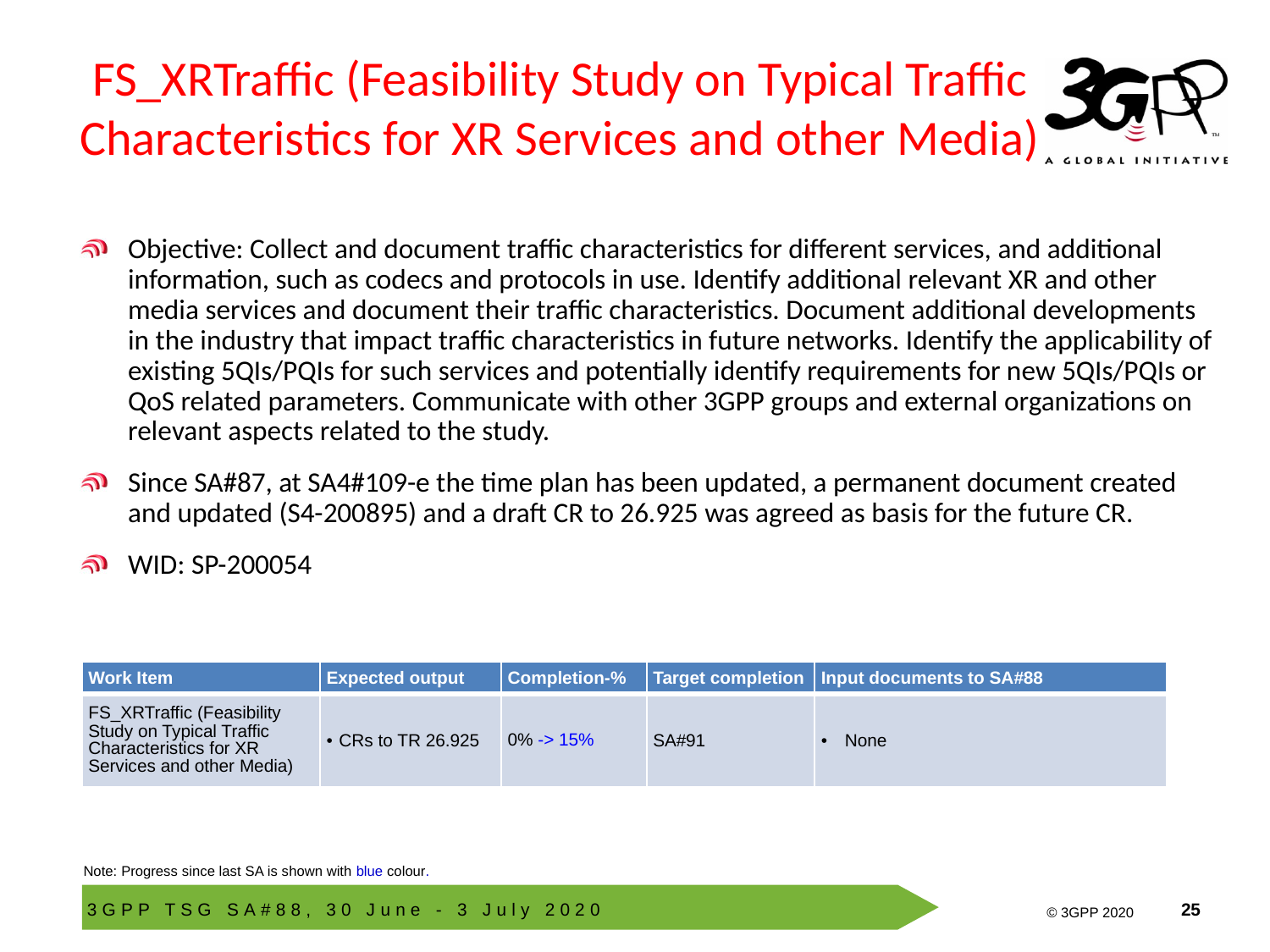

# FS_XRTraffic (Feasibility Study on Typical Traffic Characteristics for XR Services and other Media)
Objective: Collect and document traffic characteristics for different services, and additional information, such as codecs and protocols in use. Identify additional relevant XR and other media services and document their traffic characteristics. Document additional developments in the industry that impact traffic characteristics in future networks. Identify the applicability of existing 5QIs/PQIs for such services and potentially identify requirements for new 5QIs/PQIs or QoS related parameters. Communicate with other 3GPP groups and external organizations on relevant aspects related to the study.
Since SA#87, at SA4#109-e the time plan has been updated, a permanent document created and updated (S4-200895) and a draft CR to 26.925 was agreed as basis for the future CR.
WID: SP-200054

| Work Item | Expected output | Completion-% | Target completion | Input documents to SA#88 |
| --- | --- | --- | --- | --- |
| FS\_XRTraffic (Feasibility Study on Typical Traffic Characteristics for XR Services and other Media) | CRs to TR 26.925 | 0% -> 15% | SA#91 | None |
Note: Progress since last SA is shown with blue colour.